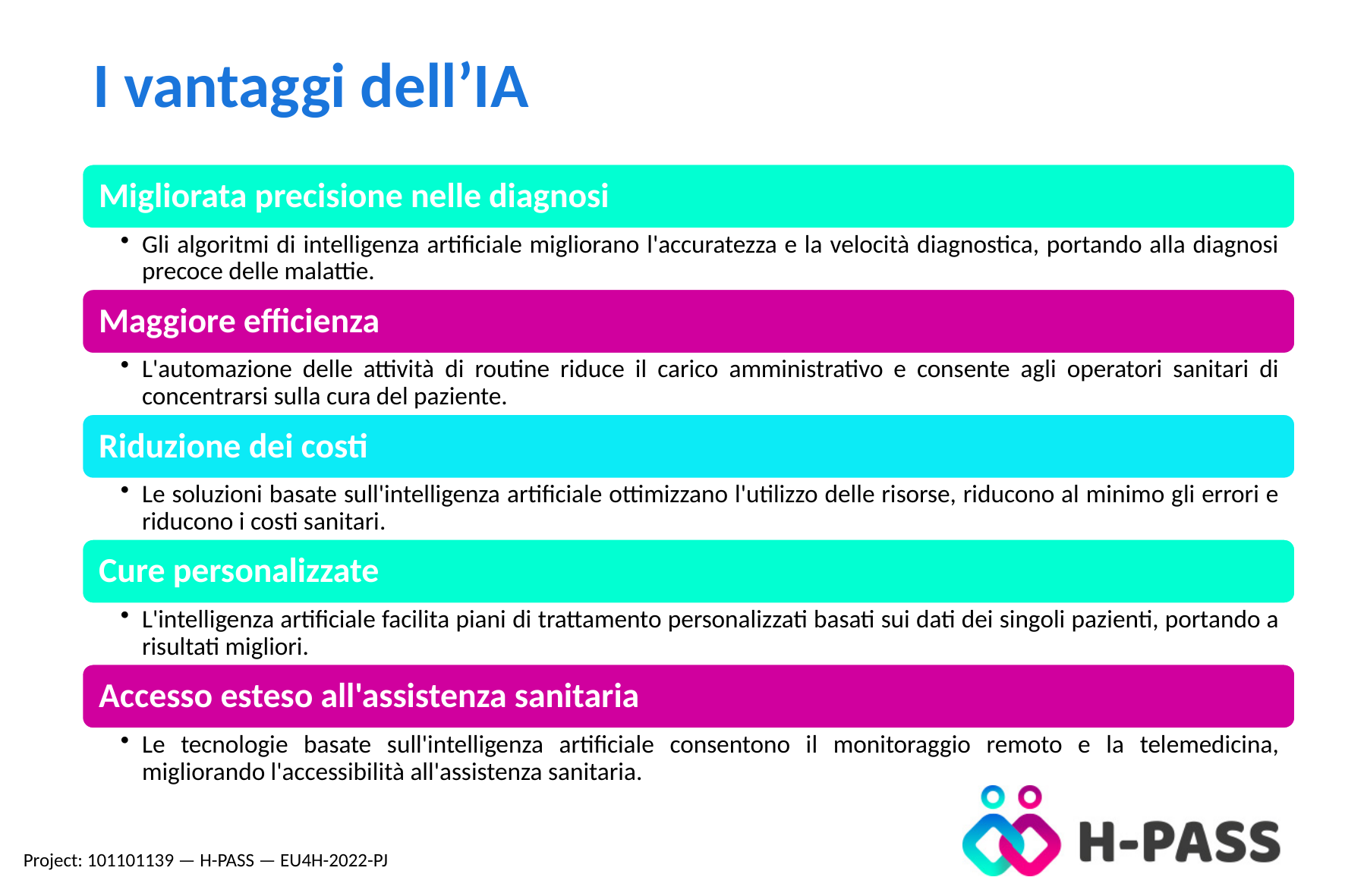

I vantaggi dell’IA
Migliorata precisione nelle diagnosi
Gli algoritmi di intelligenza artificiale migliorano l'accuratezza e la velocità diagnostica, portando alla diagnosi precoce delle malattie.
Maggiore efficienza
L'automazione delle attività di routine riduce il carico amministrativo e consente agli operatori sanitari di concentrarsi sulla cura del paziente.
Riduzione dei costi
Le soluzioni basate sull'intelligenza artificiale ottimizzano l'utilizzo delle risorse, riducono al minimo gli errori e riducono i costi sanitari.
Cure personalizzate
L'intelligenza artificiale facilita piani di trattamento personalizzati basati sui dati dei singoli pazienti, portando a risultati migliori.
Accesso esteso all'assistenza sanitaria
Le tecnologie basate sull'intelligenza artificiale consentono il monitoraggio remoto e la telemedicina, migliorando l'accessibilità all'assistenza sanitaria.
Project: 101101139 — H-PASS — EU4H-2022-PJ